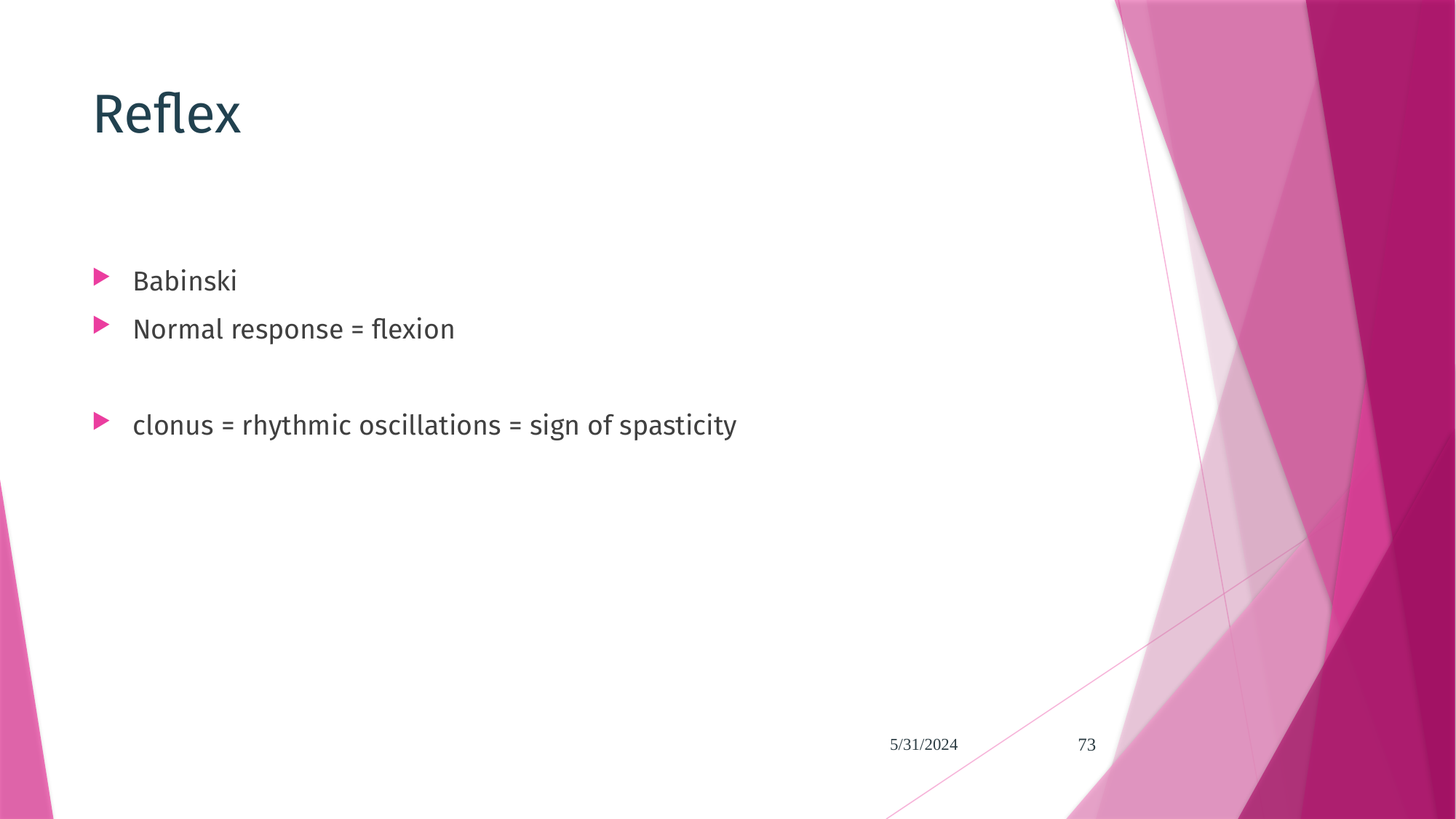

# Reflex
Babinski
Normal response = flexion

clonus = rhythmic oscillations = sign of spasticity
5/31/2024
73